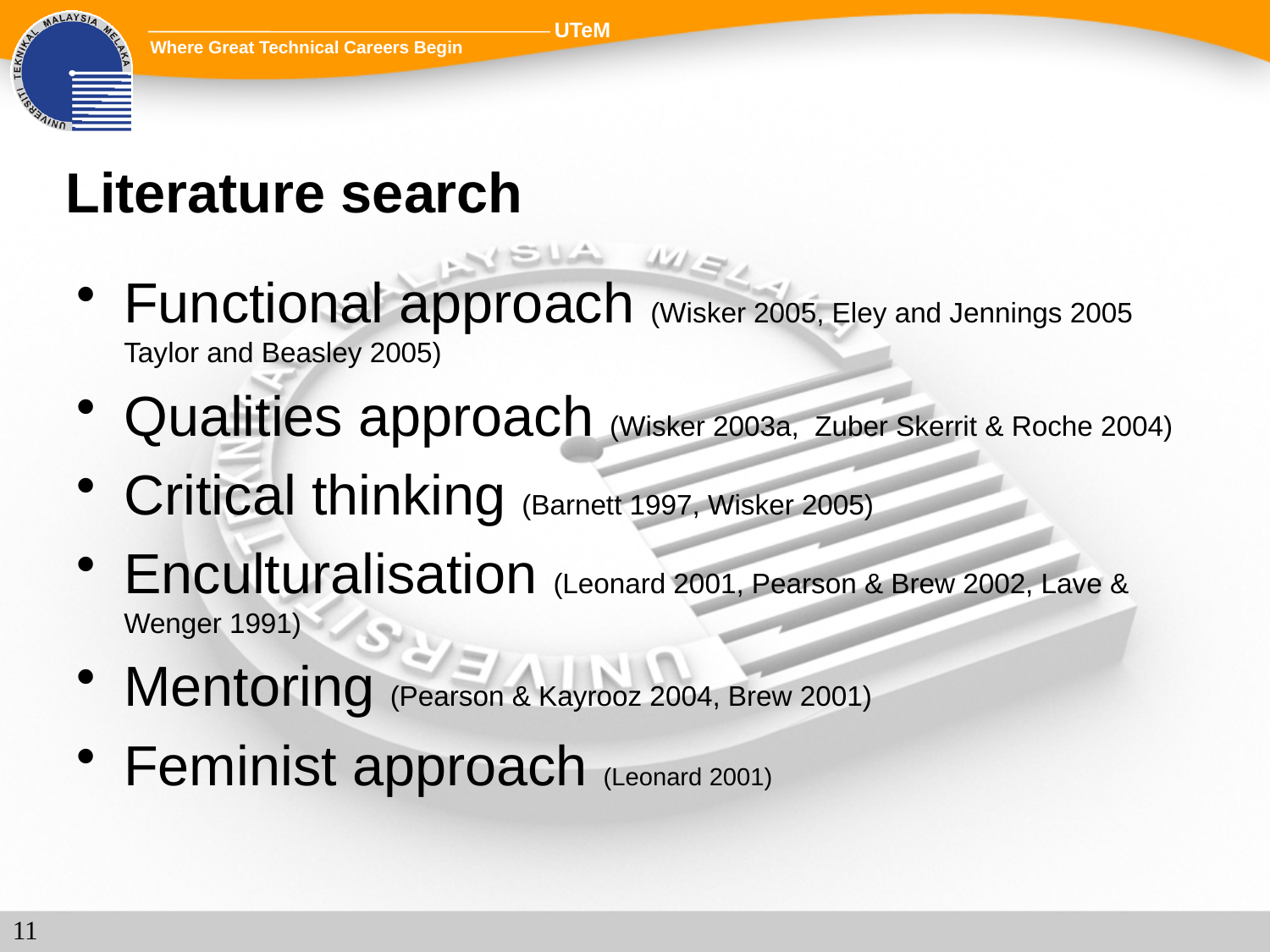

# Literature search
Functional approach (Wisker 2005, Eley and Jennings 2005 Taylor and Beasley 2005)
Qualities approach (Wisker 2003a,  Zuber Skerrit & Roche 2004)
Critical thinking (Barnett 1997, Wisker 2005)
Enculturalisation (Leonard 2001, Pearson & Brew 2002, Lave & Wenger 1991)
Mentoring (Pearson & Kayrooz 2004, Brew 2001)
Feminist approach (Leonard 2001)